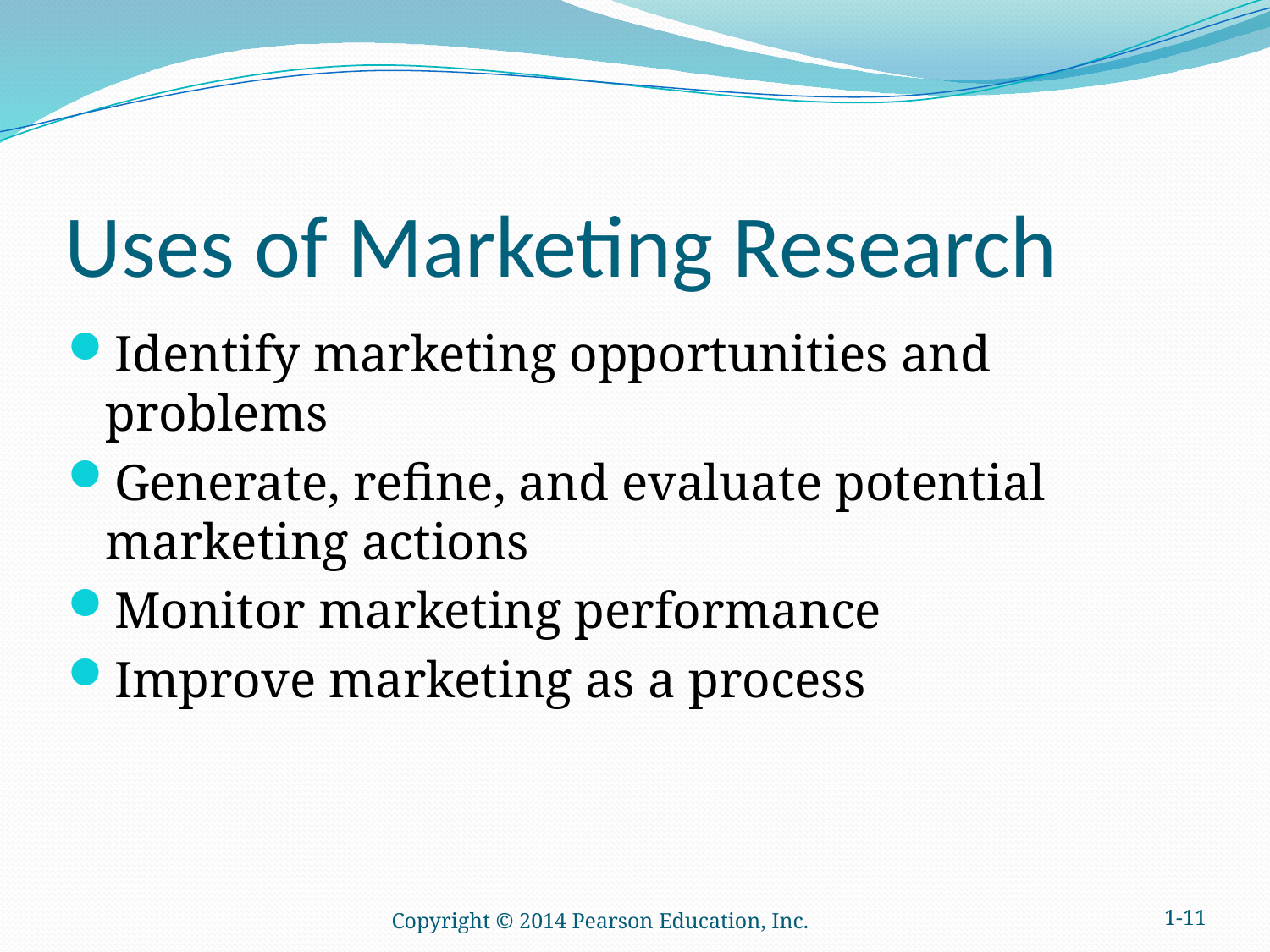

# Uses of Marketing Research
Identify marketing opportunities and problems
Generate, refine, and evaluate potential marketing actions
Monitor marketing performance
Improve marketing as a process
Copyright © 2014 Pearson Education, Inc.
1-11